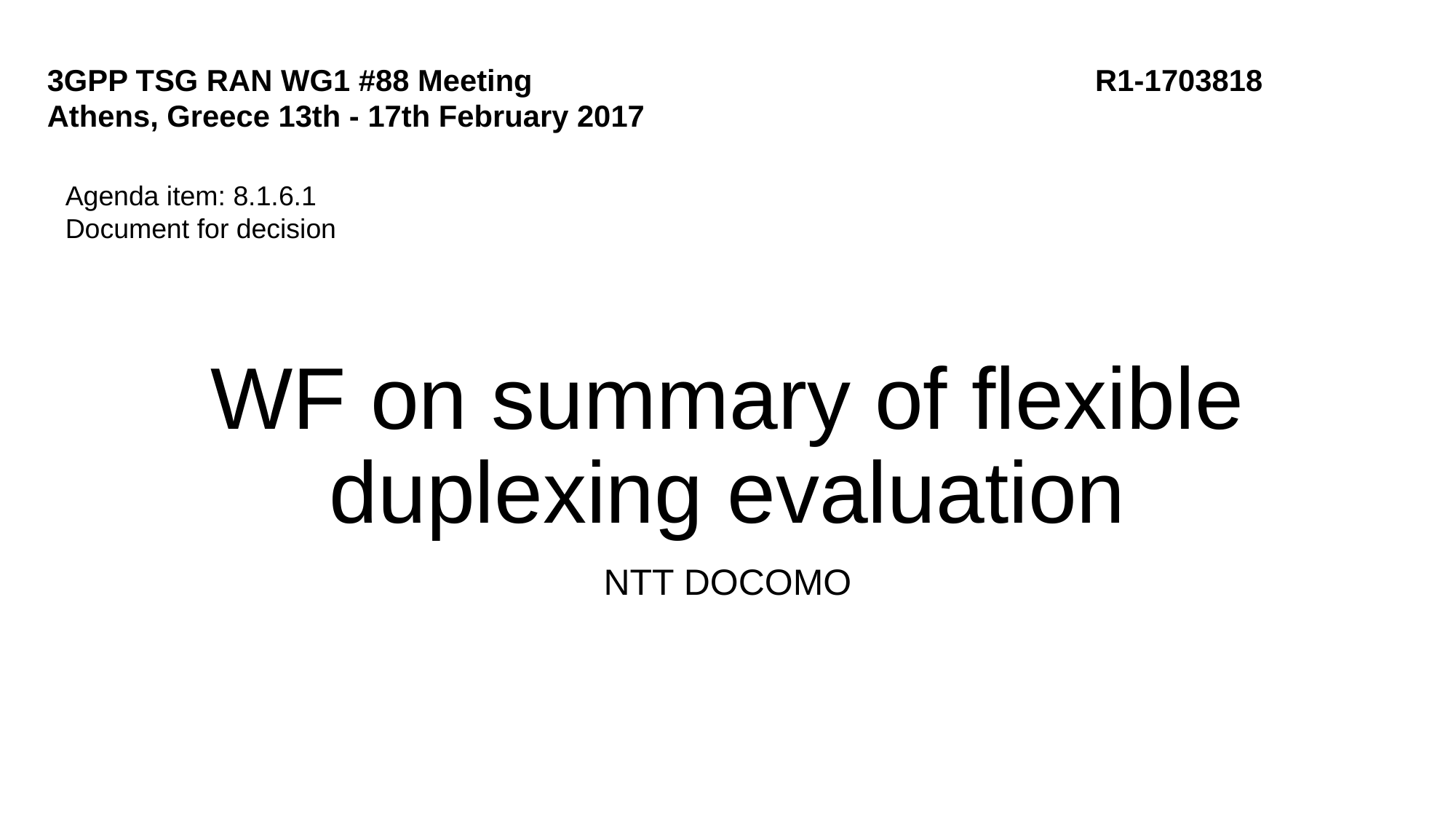

3GPP TSG RAN WG1 #88 Meeting		                                               R1-1703818
Athens, Greece 13th - 17th February 2017
Agenda item: 8.1.6.1
Document for decision
# WF on summary of flexible duplexing evaluation
NTT DOCOMO